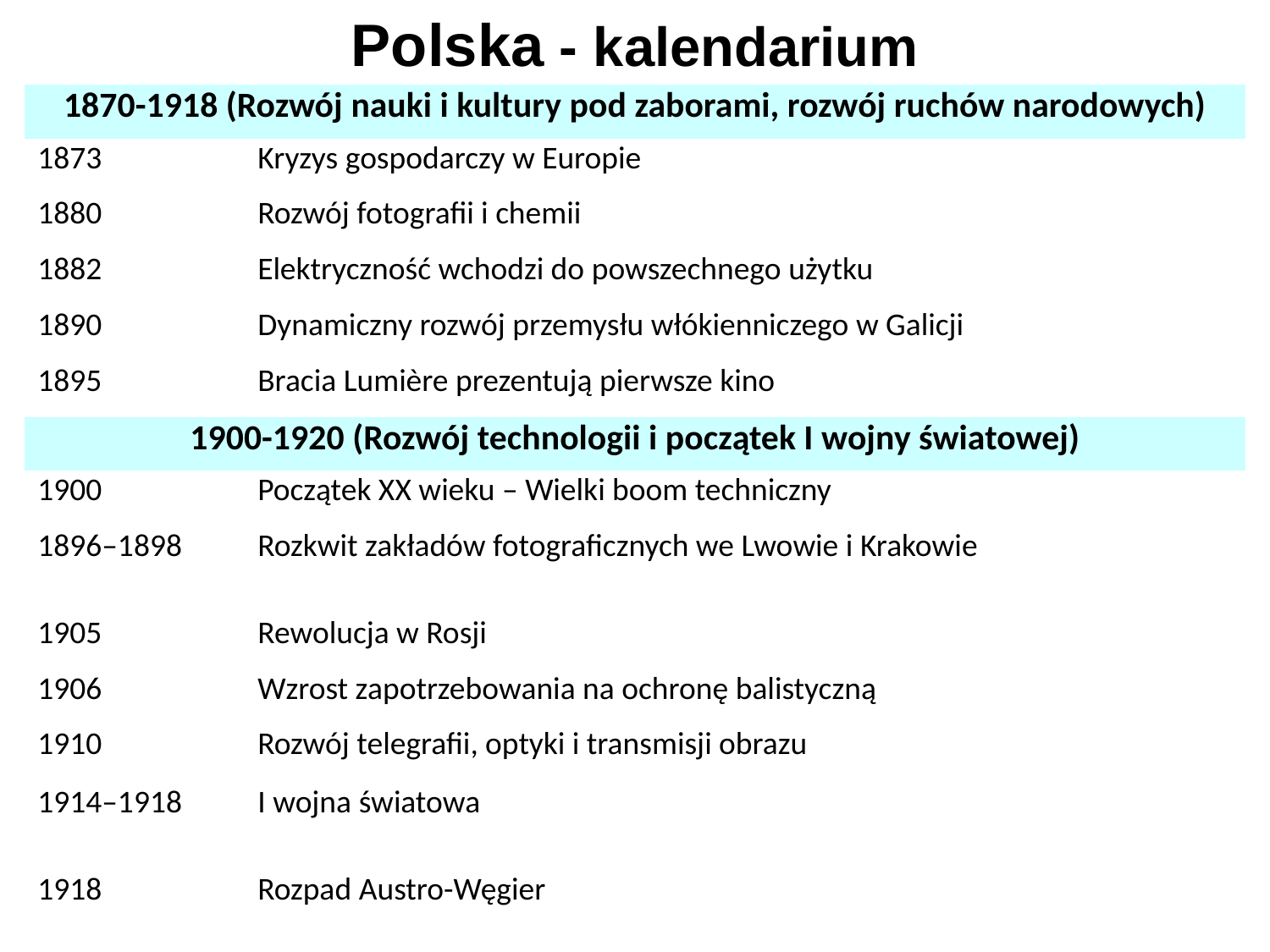

# Polska - kalendarium
| 1870-1918 (Rozwój nauki i kultury pod zaborami, rozwój ruchów narodowych) |  |
| --- | --- |
| 1873 | Kryzys gospodarczy w Europie |
| 1880 | Rozwój fotografii i chemii |
| 1882 | Elektryczność wchodzi do powszechnego użytku |
| 1890 | Dynamiczny rozwój przemysłu włókienniczego w Galicji |
| 1895 | Bracia Lumière prezentują pierwsze kino |
| 1900-1920 (Rozwój technologii i początek I wojny światowej) |  |
| 1900 | Początek XX wieku – Wielki boom techniczny |
| 1896–1898 | Rozkwit zakładów fotograficznych we Lwowie i Krakowie |
| 1905 | Rewolucja w Rosji |
| 1906 | Wzrost zapotrzebowania na ochronę balistyczną |
| 1910 | Rozwój telegrafii, optyki i transmisji obrazu |
| 1914–1918 | I wojna światowa |
| 1918 | Rozpad Austro-Węgier |